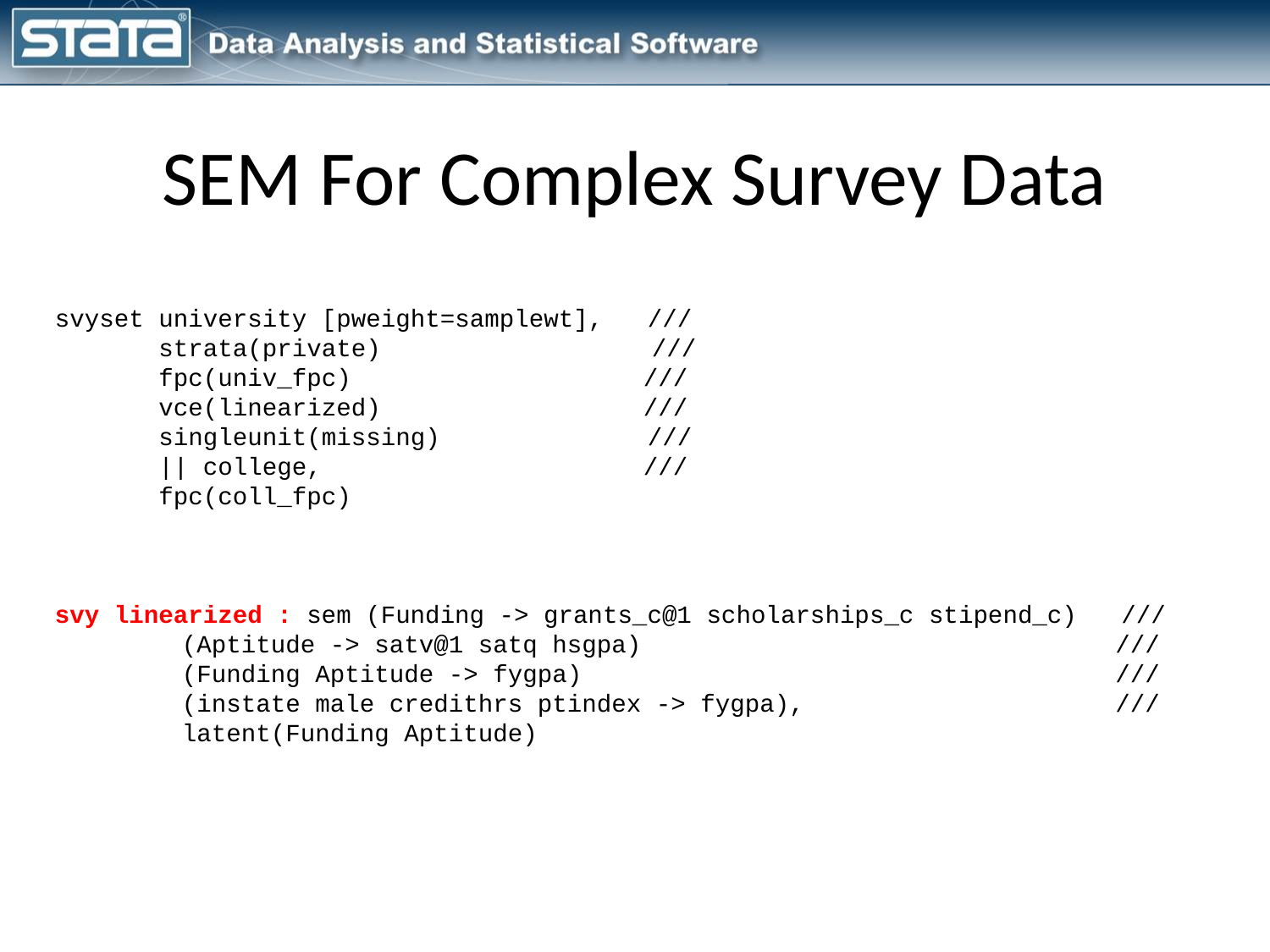

# SEM For Complex Survey Data
svyset university [pweight=samplewt],   ///
       strata(private) 	     	      ///
       fpc(univ_fpc) 	              ///
       vce(linearized) 	              ///
       singleunit(missing)              ///
       || college, 	              ///
       fpc(coll_fpc)

svy linearized : sem (Funding -> grants_c@1 scholarships_c stipend_c)   ///
	(Aptitude -> satv@1 satq hsgpa)				   ///
	(Funding Aptitude -> fygpa)				   ///
	(instate male credithrs ptindex -> fygpa), 		   ///
	latent(Funding Aptitude)